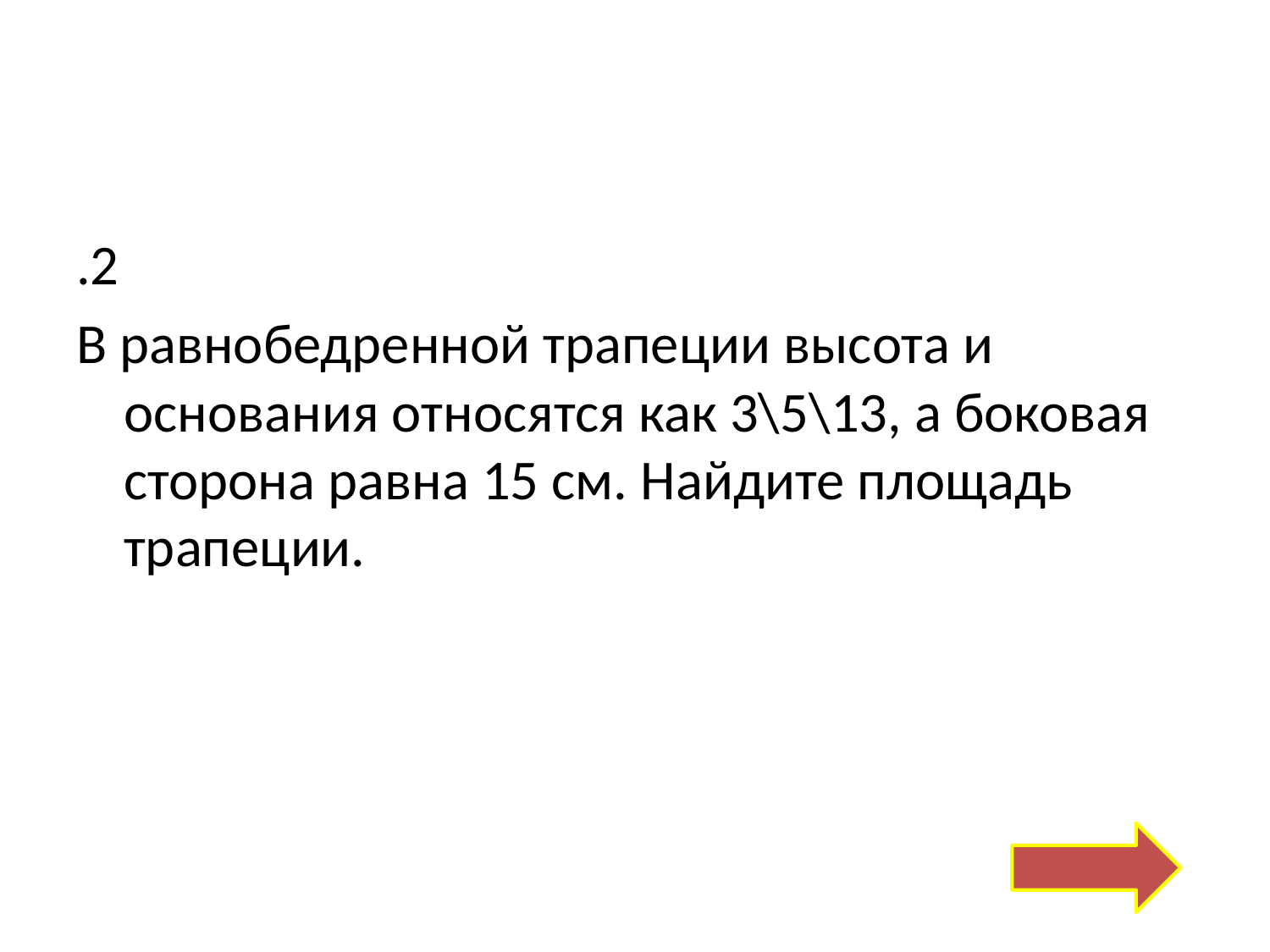

#
.2
В равнобедренной трапеции высота и основания относятся как 3\5\13, а боковая сторона равна 15 см. Найдите площадь трапеции.